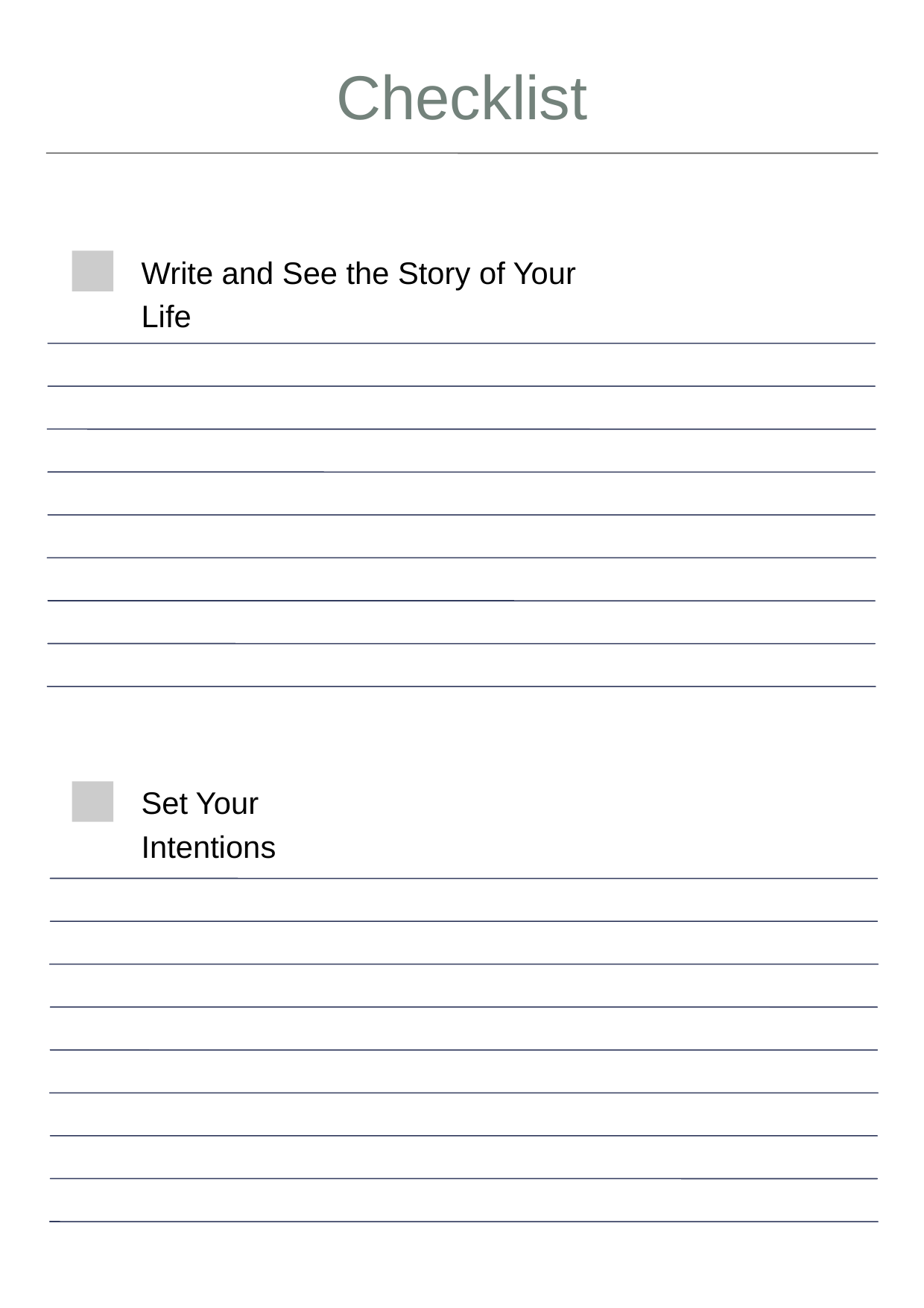

Checklist

Write and See the Story of Your Life

Set Your Intentions